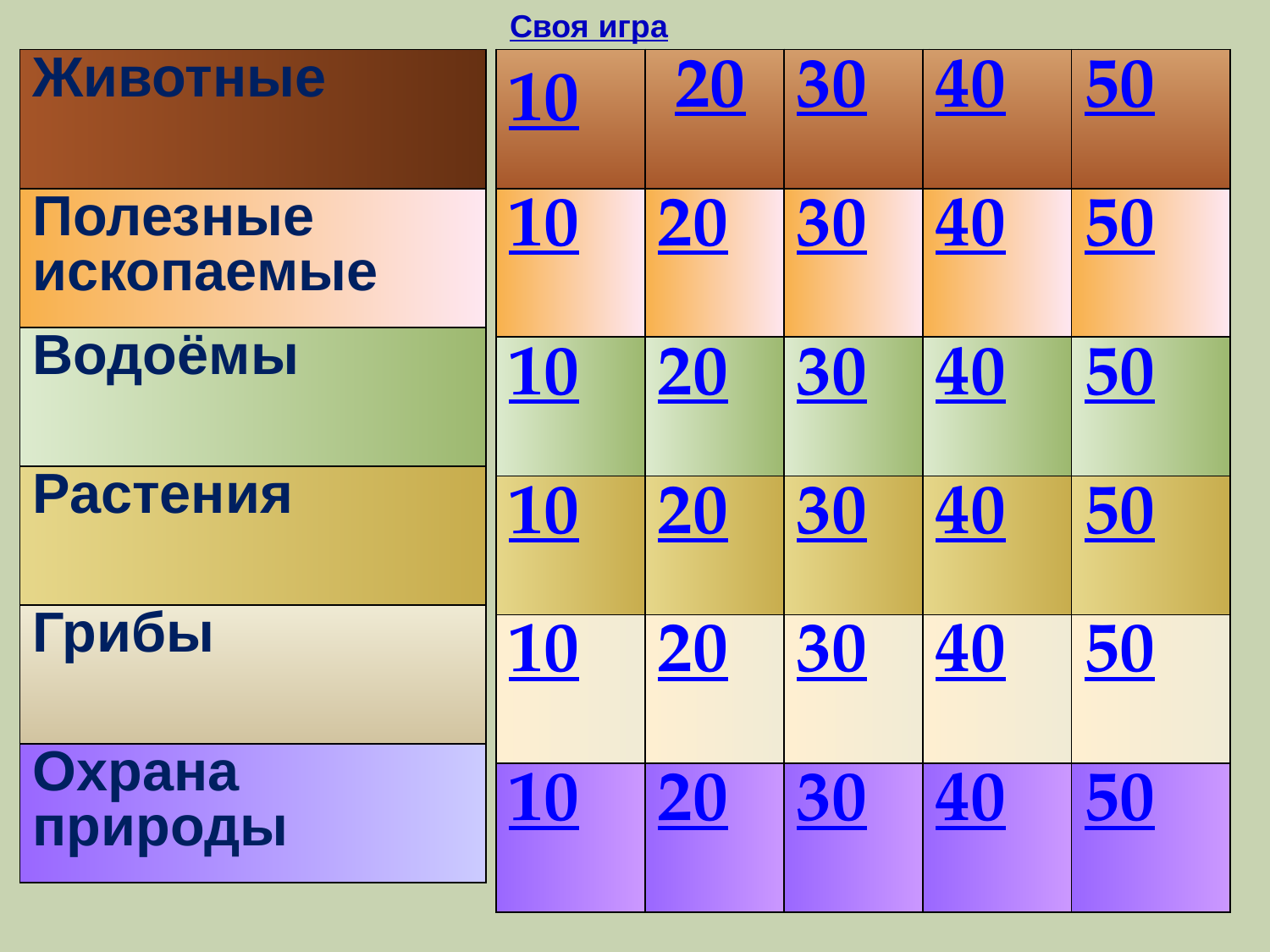

Своя игра
| Животные |
| --- |
| Полезные ископаемые |
| Водоёмы |
| Растения |
| Грибы |
| Охрана природы |
| 10 |
| --- |
| 20 |
| --- |
| 30 |
| --- |
| 40 |
| --- |
| 50 |
| --- |
| 10 |
| --- |
| 20 |
| --- |
| 30 |
| --- |
| 40 |
| --- |
| 50 |
| --- |
| 10 |
| --- |
| 20 |
| --- |
| 30 |
| --- |
| 40 |
| --- |
| 50 |
| --- |
| 10 |
| --- |
| 20 |
| --- |
| 30 |
| --- |
| 40 |
| --- |
| 50 |
| --- |
| 10 |
| --- |
| 20 |
| --- |
| 30 |
| --- |
| 40 |
| --- |
| 50 |
| --- |
| 10 |
| --- |
| 20 |
| --- |
| 30 |
| --- |
| 40 |
| --- |
| 50 |
| --- |